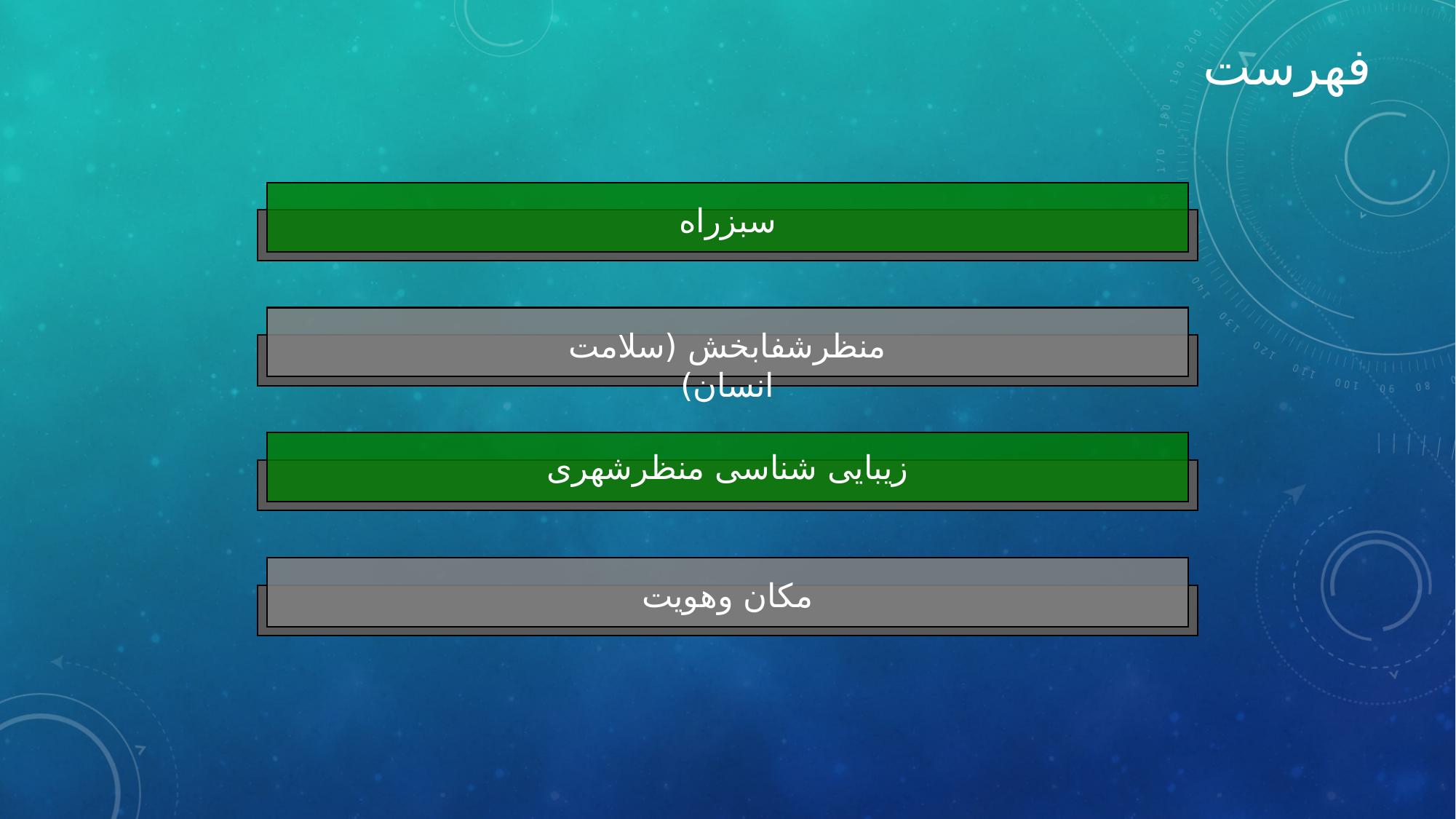

فهرست

سبزراه

منظرشفابخش (سلامت انسان)

زیبایی شناسی منظرشهری

مکان وهویت